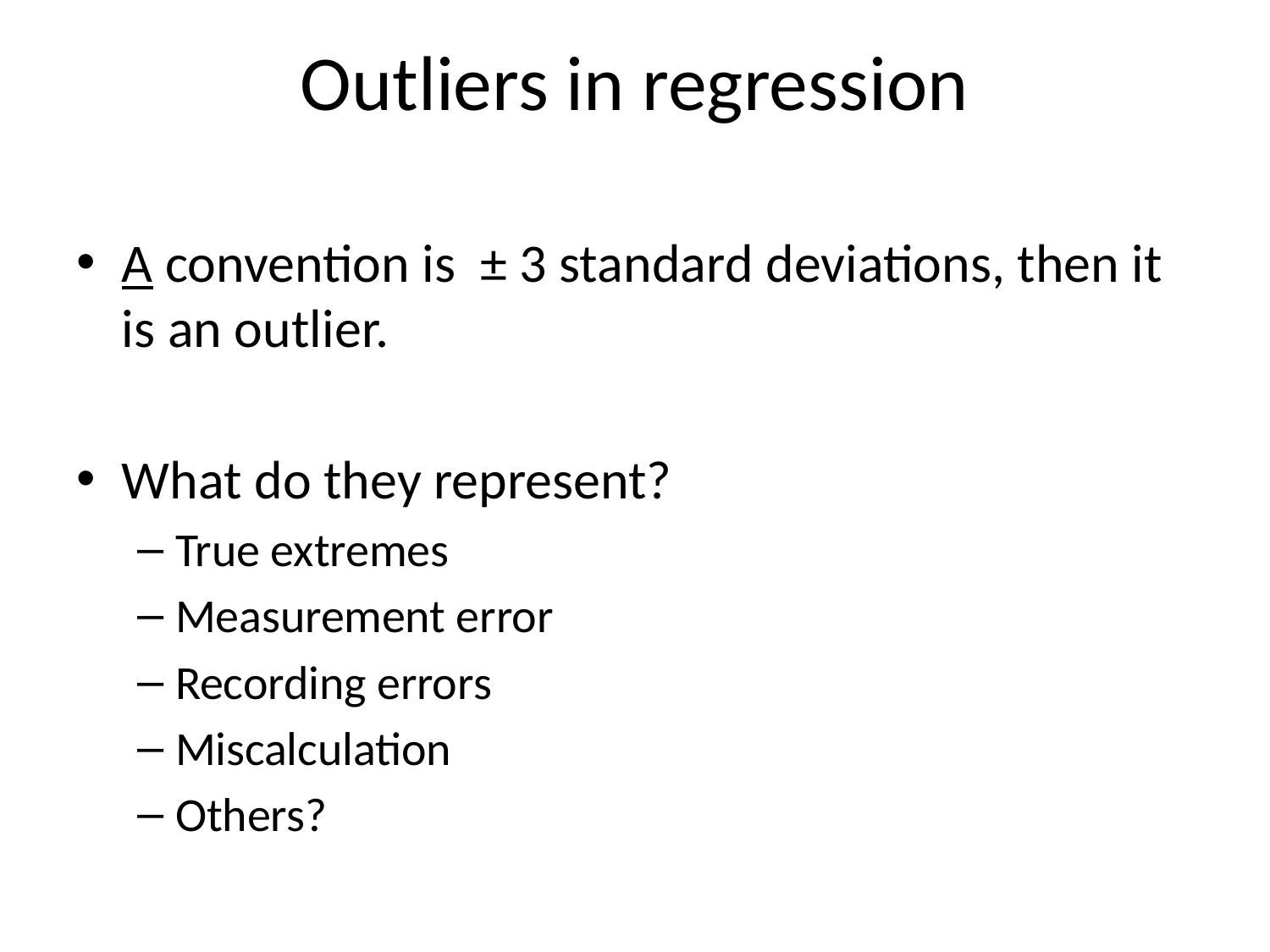

# Outliers in regression
A convention is  ± 3 standard deviations, then it is an outlier.

What do they represent?
True extremes
Measurement error
Recording errors
Miscalculation
Others?